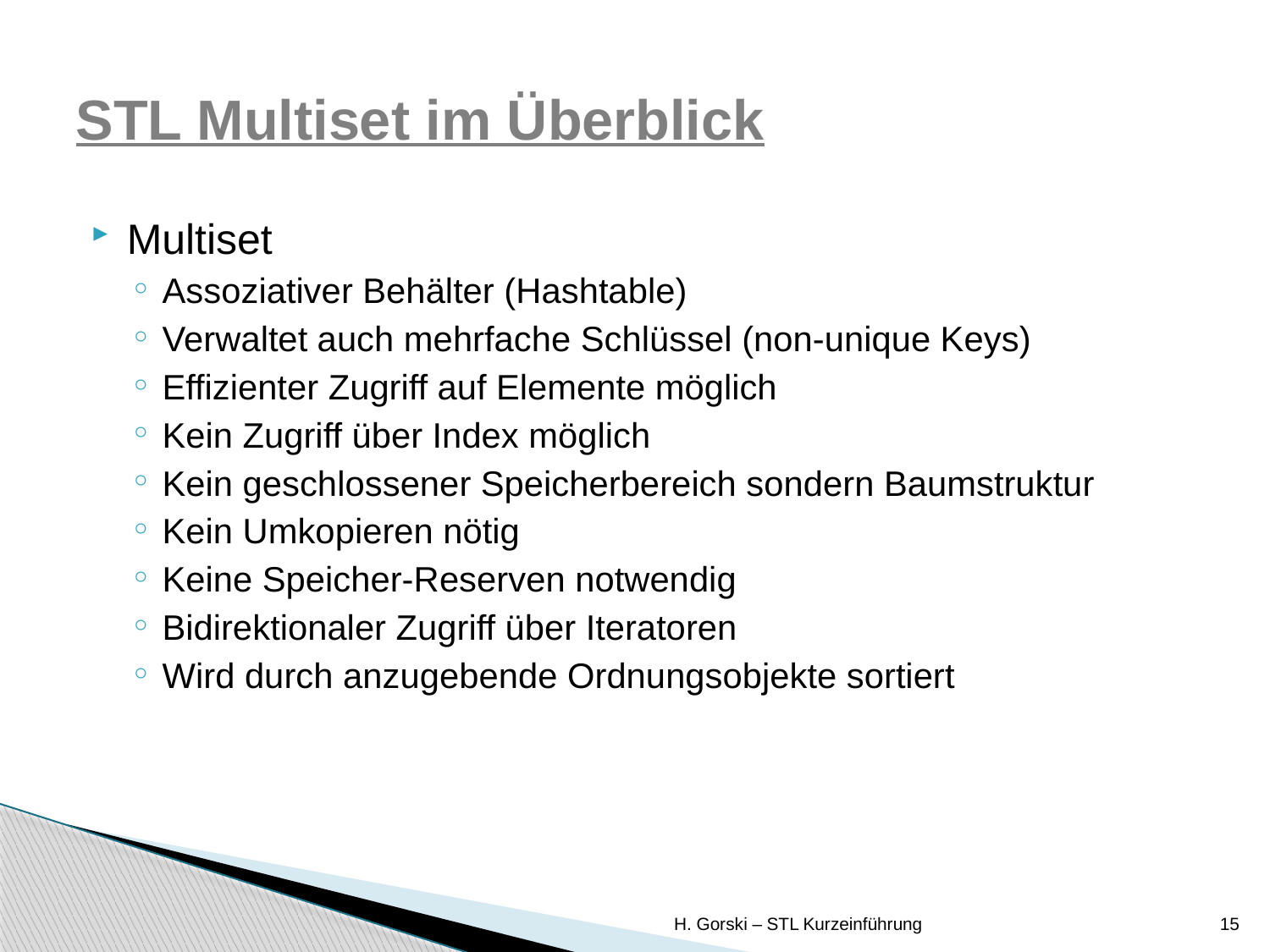

# STL Multiset im Überblick
Multiset
Assoziativer Behälter (Hashtable)
Verwaltet auch mehrfache Schlüssel (non-unique Keys)
Effizienter Zugriff auf Elemente möglich
Kein Zugriff über Index möglich
Kein geschlossener Speicherbereich sondern Baumstruktur
Kein Umkopieren nötig
Keine Speicher-Reserven notwendig
Bidirektionaler Zugriff über Iteratoren
Wird durch anzugebende Ordnungsobjekte sortiert
H. Gorski – STL Kurzeinführung
15